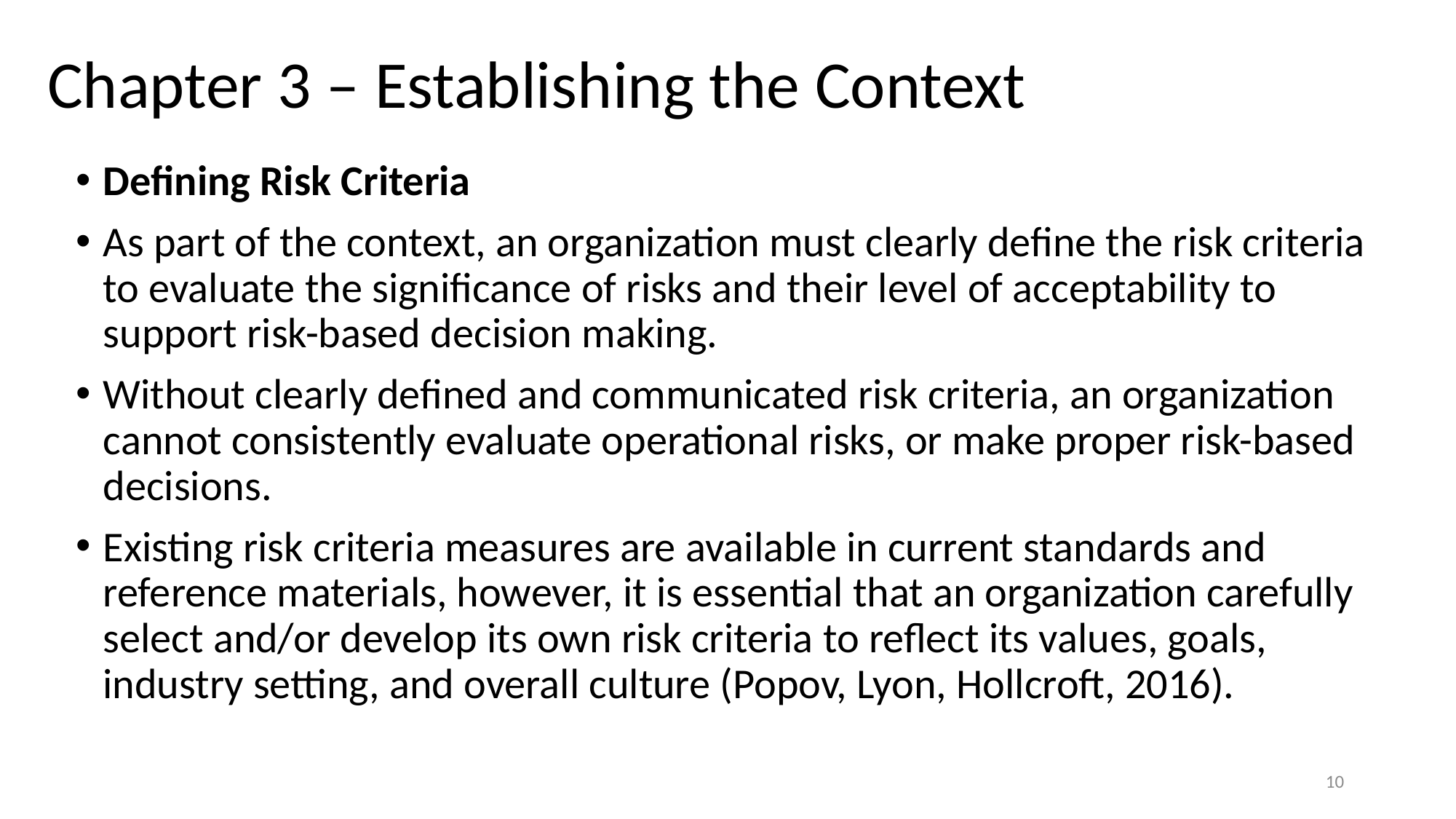

# Chapter 3 – Establishing the Context
Defining Risk Criteria
As part of the context, an organization must clearly define the risk criteria to evaluate the significance of risks and their level of acceptability to support risk-based decision making.
Without clearly defined and communicated risk criteria, an organization cannot consistently evaluate operational risks, or make proper risk-based decisions.
Existing risk criteria measures are available in current standards and reference materials, however, it is essential that an organization carefully select and/or develop its own risk criteria to reflect its values, goals, industry setting, and overall culture (Popov, Lyon, Hollcroft, 2016).

10